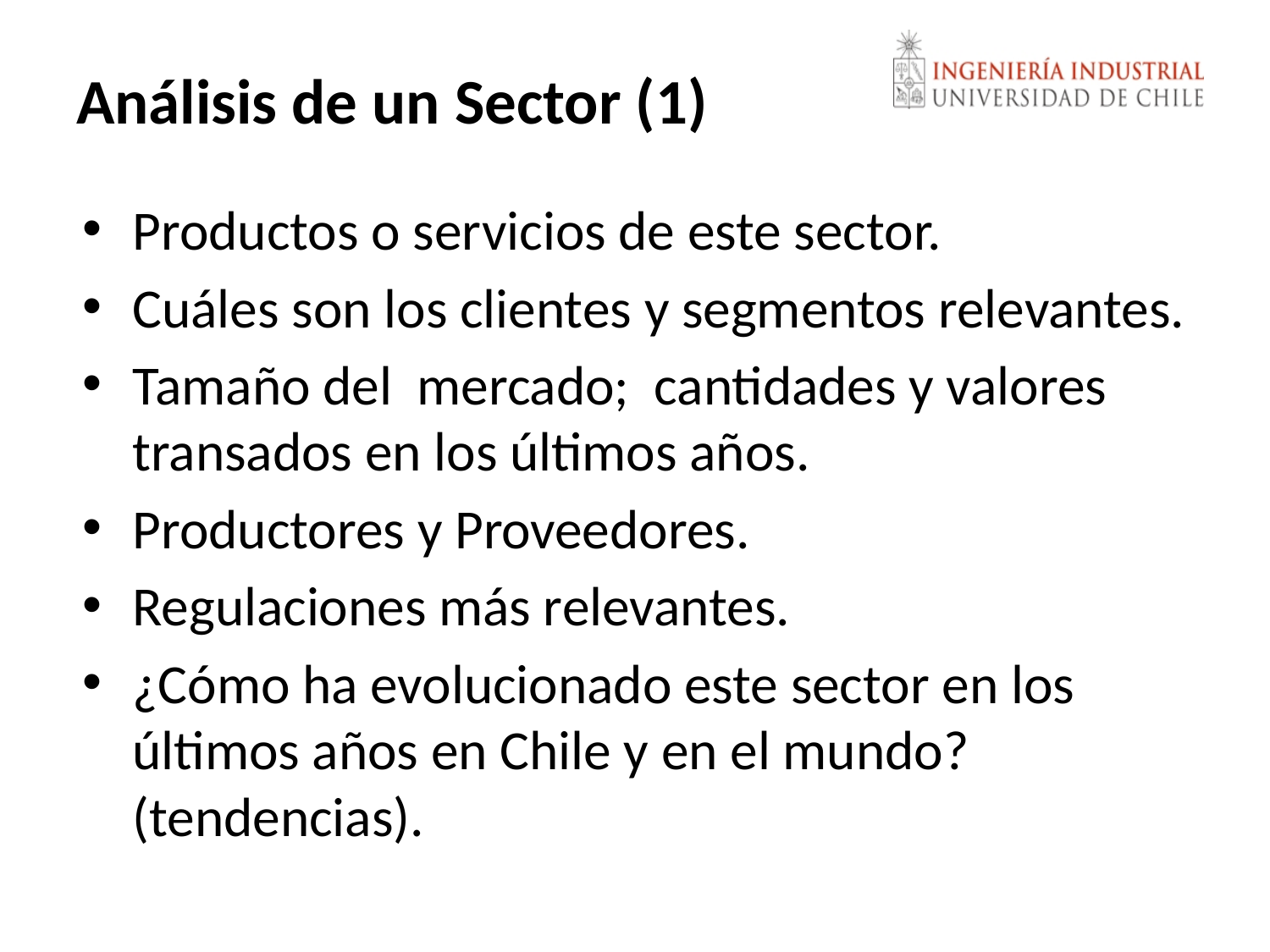

# Análisis de un Sector (1)
Productos o servicios de este sector.
Cuáles son los clientes y segmentos relevantes.
Tamaño del  mercado;  cantidades y valores transados en los últimos años.
Productores y Proveedores.
Regulaciones más relevantes.
¿Cómo ha evolucionado este sector en los últimos años en Chile y en el mundo? (tendencias).